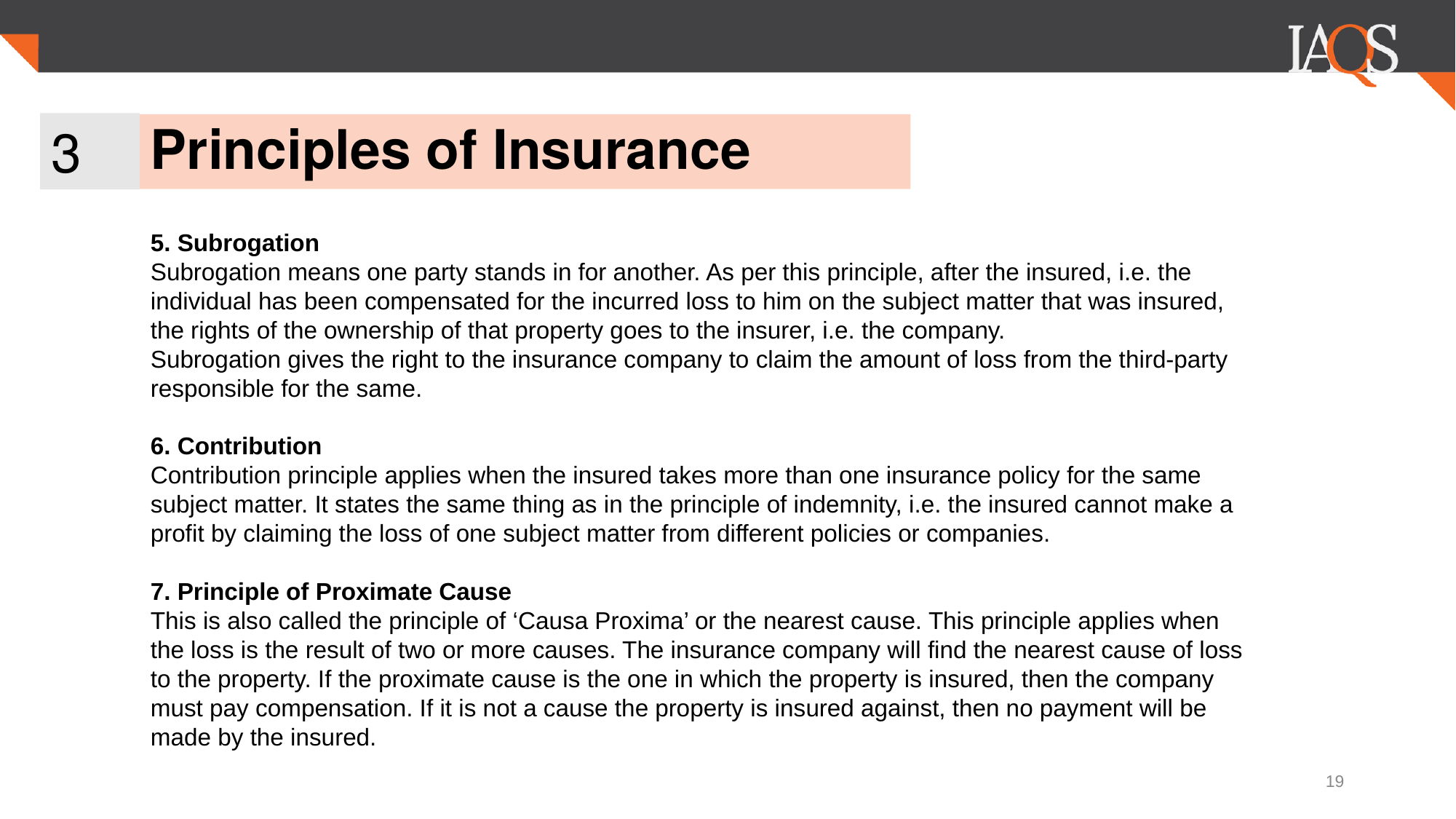

3
# Principles of Insurance
5. Subrogation
Subrogation means one party stands in for another. As per this principle, after the insured, i.e. the individual has been compensated for the incurred loss to him on the subject matter that was insured, the rights of the ownership of that property goes to the insurer, i.e. the company.
Subrogation gives the right to the insurance company to claim the amount of loss from the third-party responsible for the same.

6. Contribution
Contribution principle applies when the insured takes more than one insurance policy for the same subject matter. It states the same thing as in the principle of indemnity, i.e. the insured cannot make a profit by claiming the loss of one subject matter from different policies or companies.

7. Principle of Proximate Cause
This is also called the principle of ‘Causa Proxima’ or the nearest cause. This principle applies when the loss is the result of two or more causes. The insurance company will find the nearest cause of loss to the property. If the proximate cause is the one in which the property is insured, then the company must pay compensation. If it is not a cause the property is insured against, then no payment will be made by the insured.

19